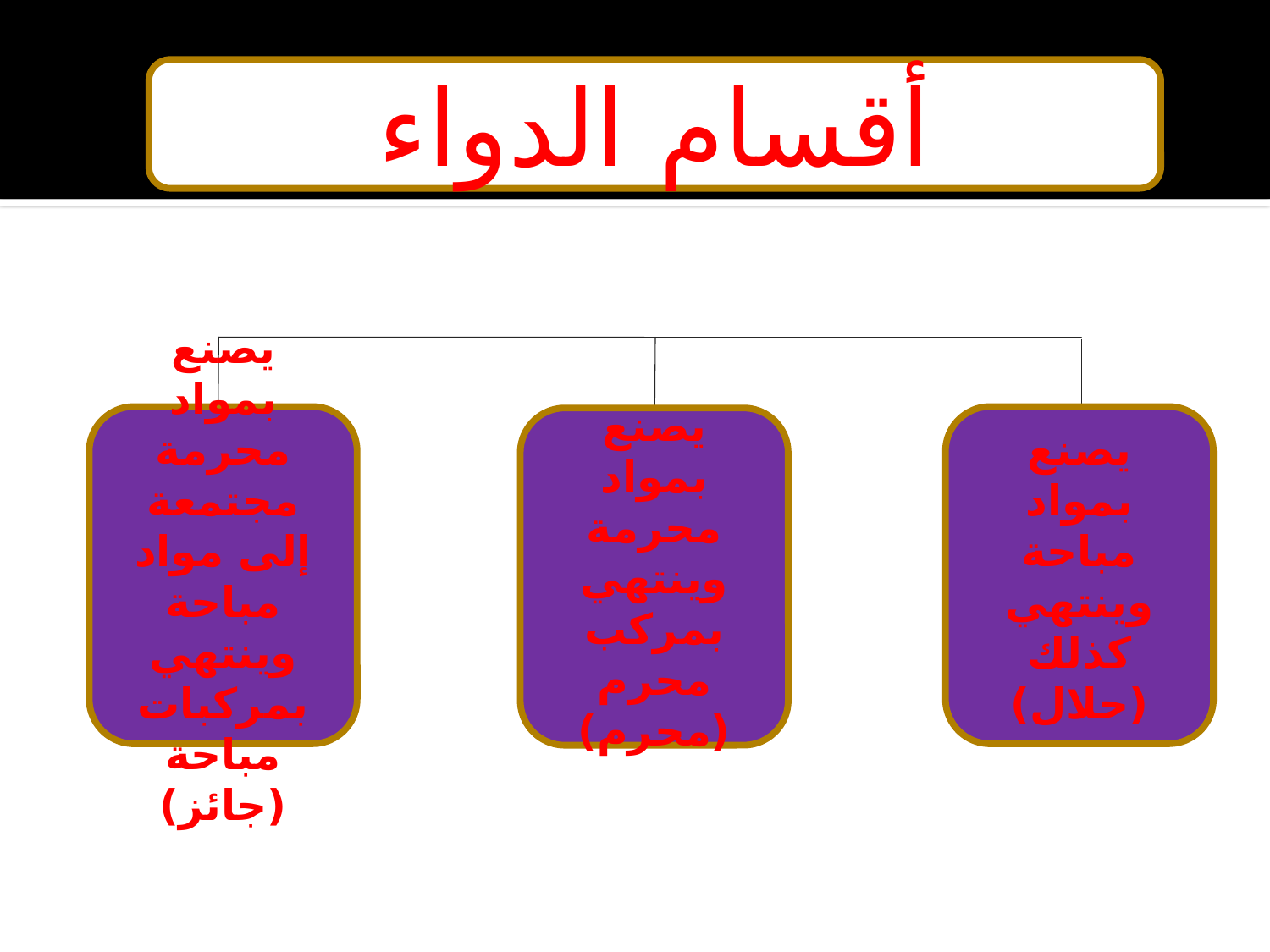

أقسام الدواء
يصنع بمواد محرمة مجتمعة إلى مواد مباحة وينتهي بمركبات مباحة (جائز)
يصنع بمواد مباحة وينتهي كذلك (حلال)
يصنع بمواد محرمة وينتهي بمركب محرم (محرم)